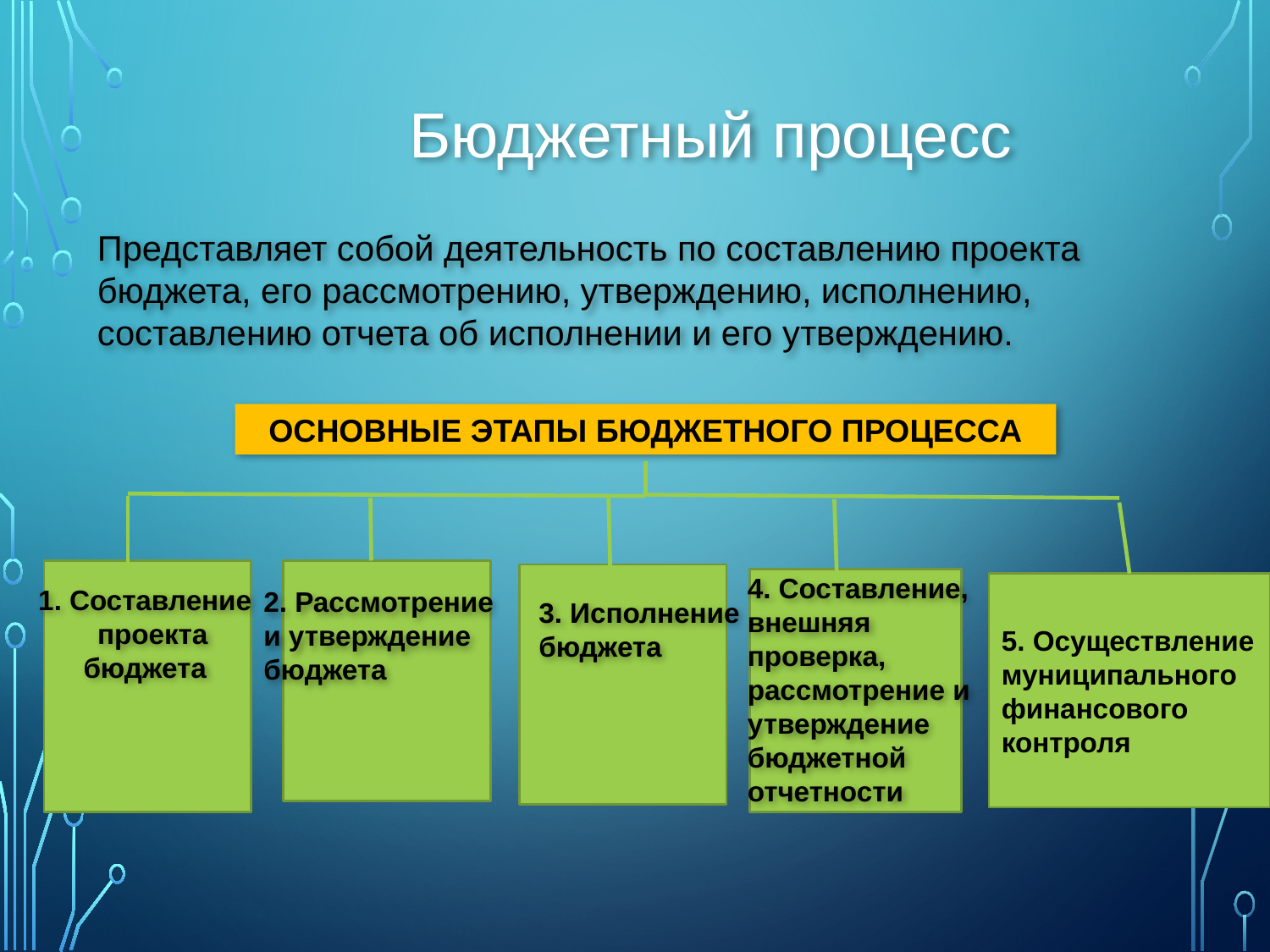

Бюджетный процесс
Представляет собой деятельность по составлению проекта бюджета, его рассмотрению, утверждению, исполнению, составлению отчета об исполнении и его утверждению.
ОСНОВНЫЕ ЭТАПЫ БЮДЖЕТНОГО ПРОЦЕССА

4. Составление,
внешняя
проверка,
рассмотрение и
утверждение
бюджетной
отчетности

5. Осуществление
муниципального
финансового
контроля
1. Составление
   проекта
бюджета
2. Рассмотрение и утверждение
бюджета
3. Исполнение
бюджета